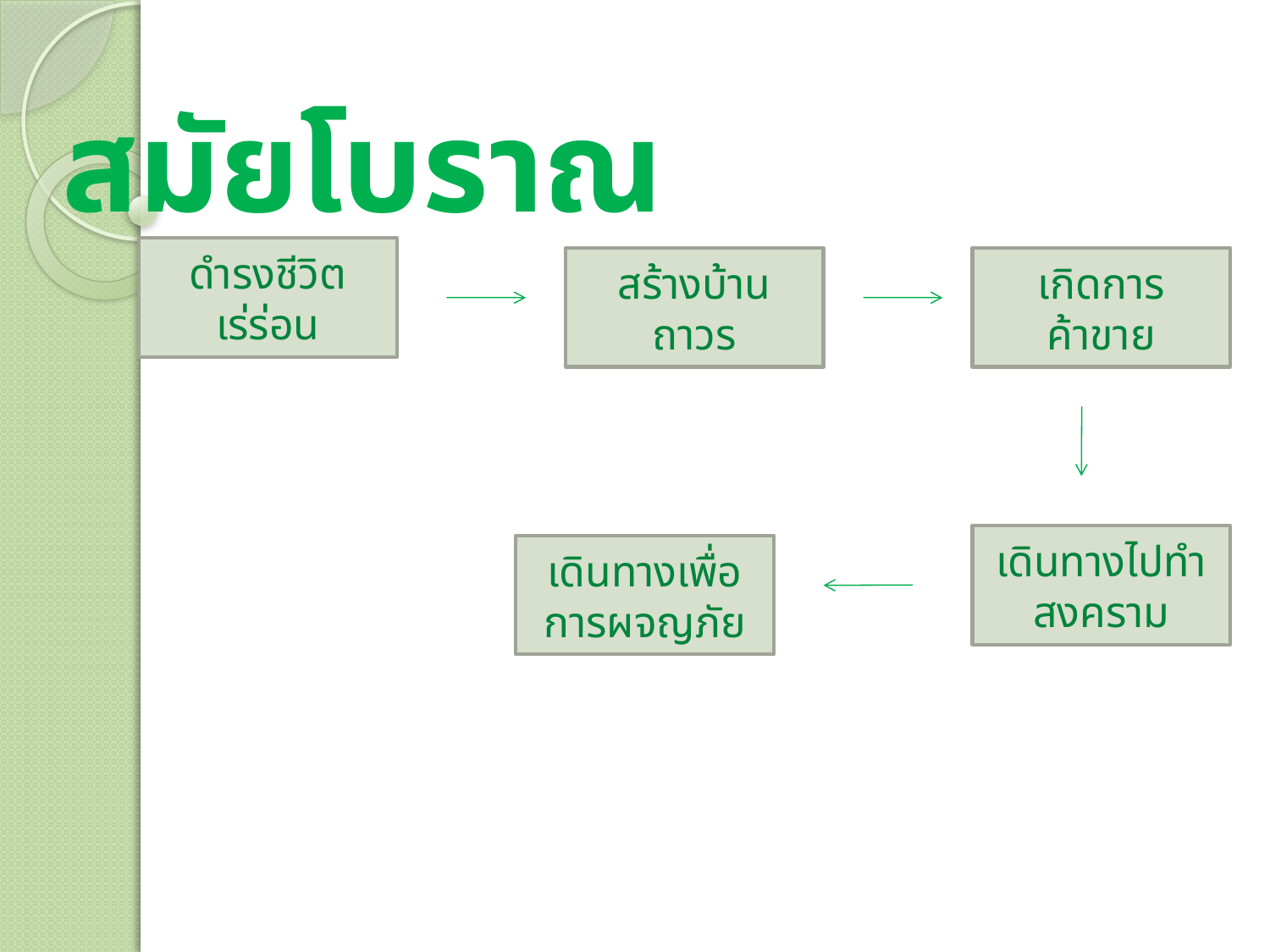

# สมัยโบราณ
ดำรงชีวิตเร่ร่อน
สร้างบ้านถาวร
เกิดการค้าขาย
เดินทางไปทำสงคราม
เดินทางเพื่อการผจญภัย